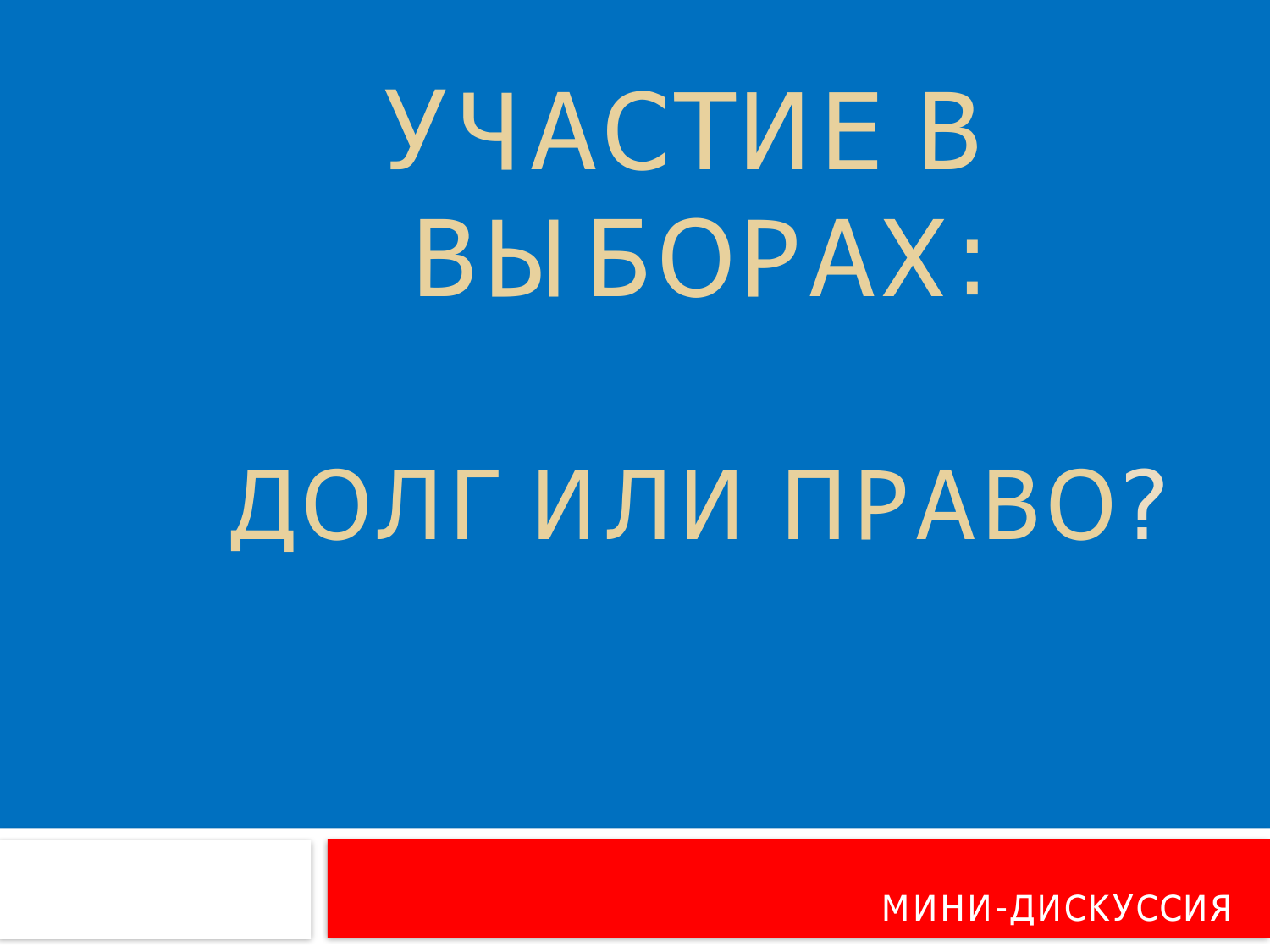

# УЧАСТИЕ В ВЫБОРАХ: ДОЛГ ИЛИ ПРАВО?

МИНИ-ДИСКУССИЯ